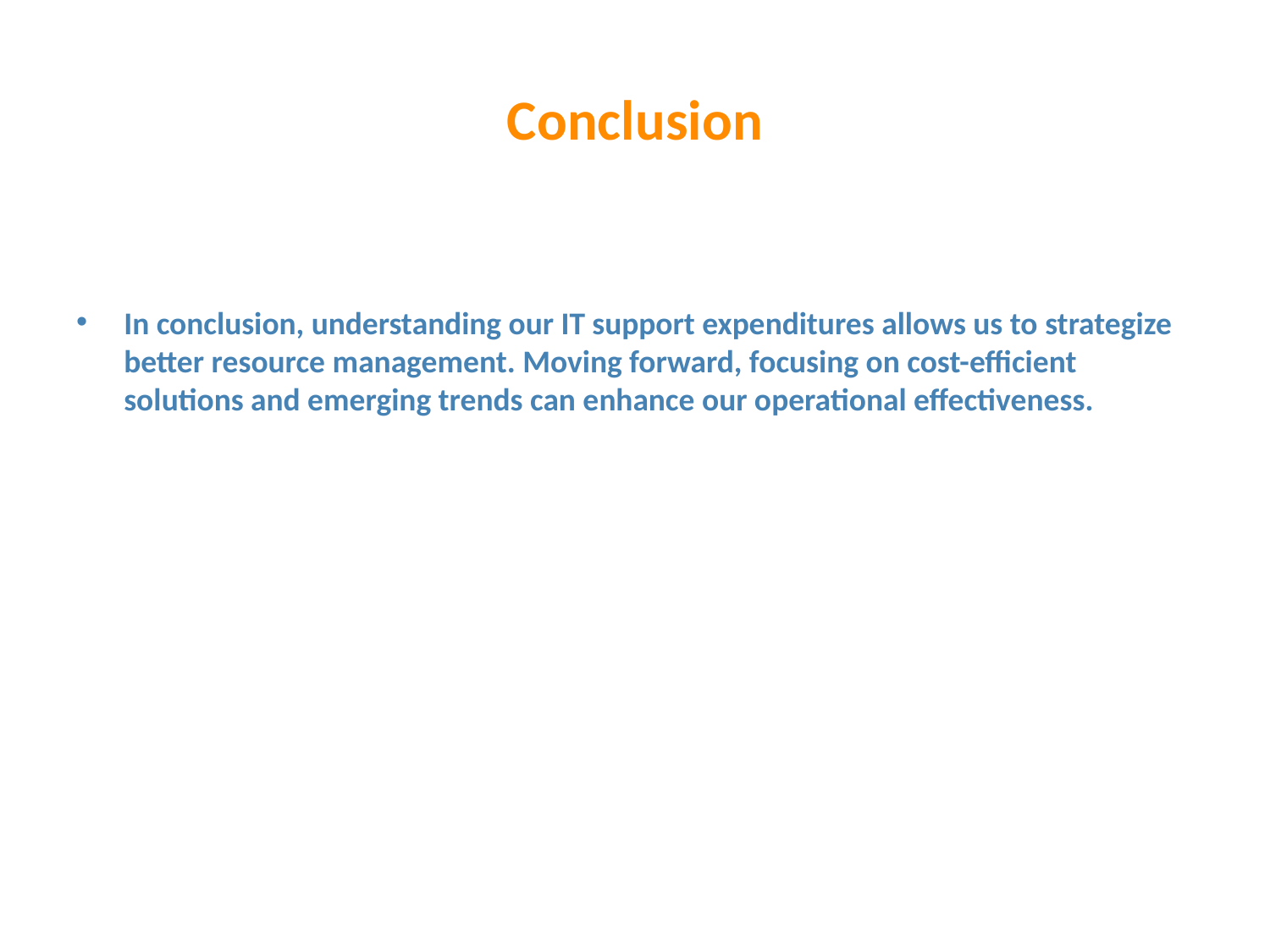

# Conclusion

In conclusion, understanding our IT support expenditures allows us to strategize better resource management. Moving forward, focusing on cost-efficient solutions and emerging trends can enhance our operational effectiveness.